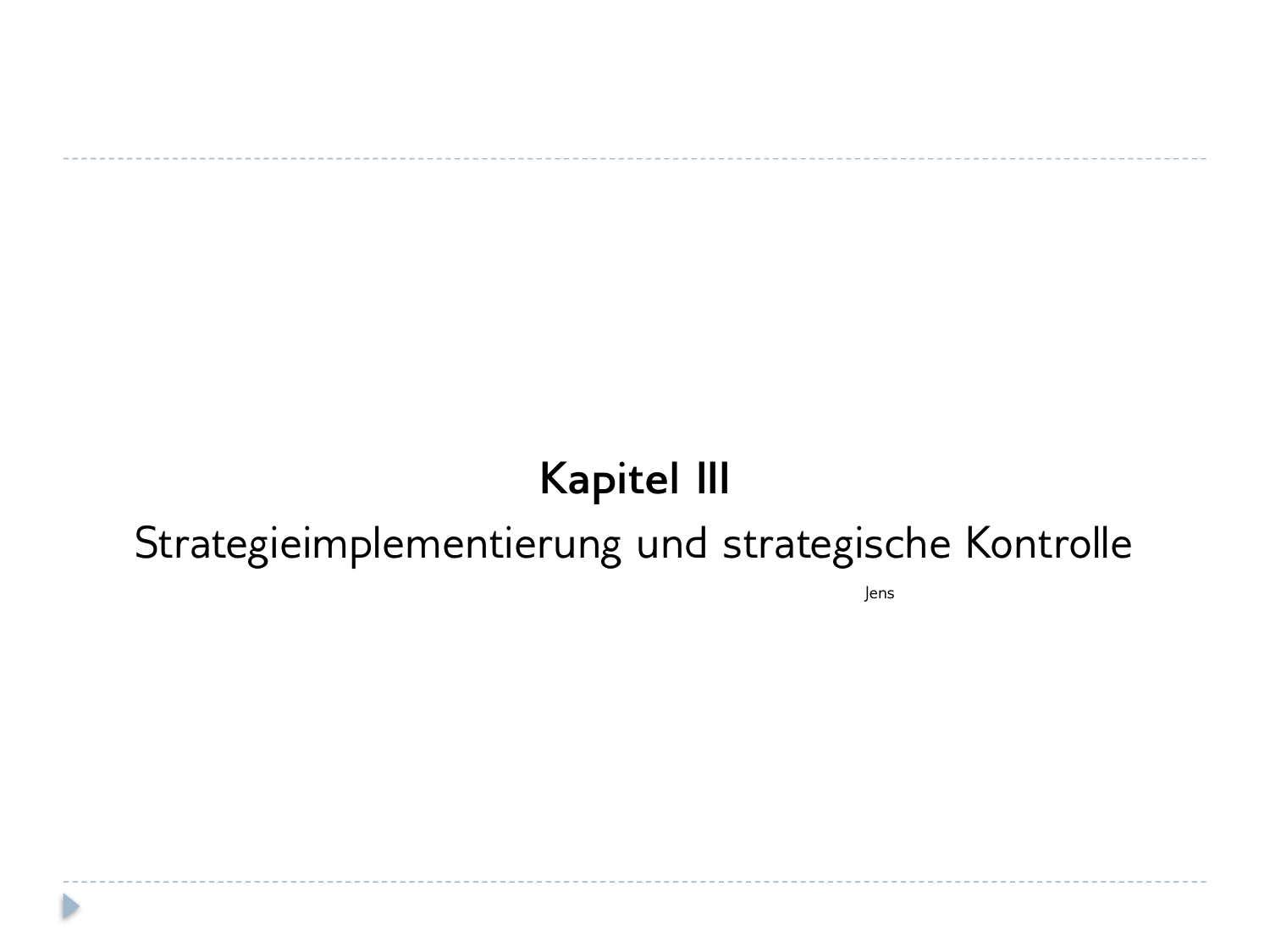

Kapitel III
Strategieimplementierung und strategische Kontrolle
Jens